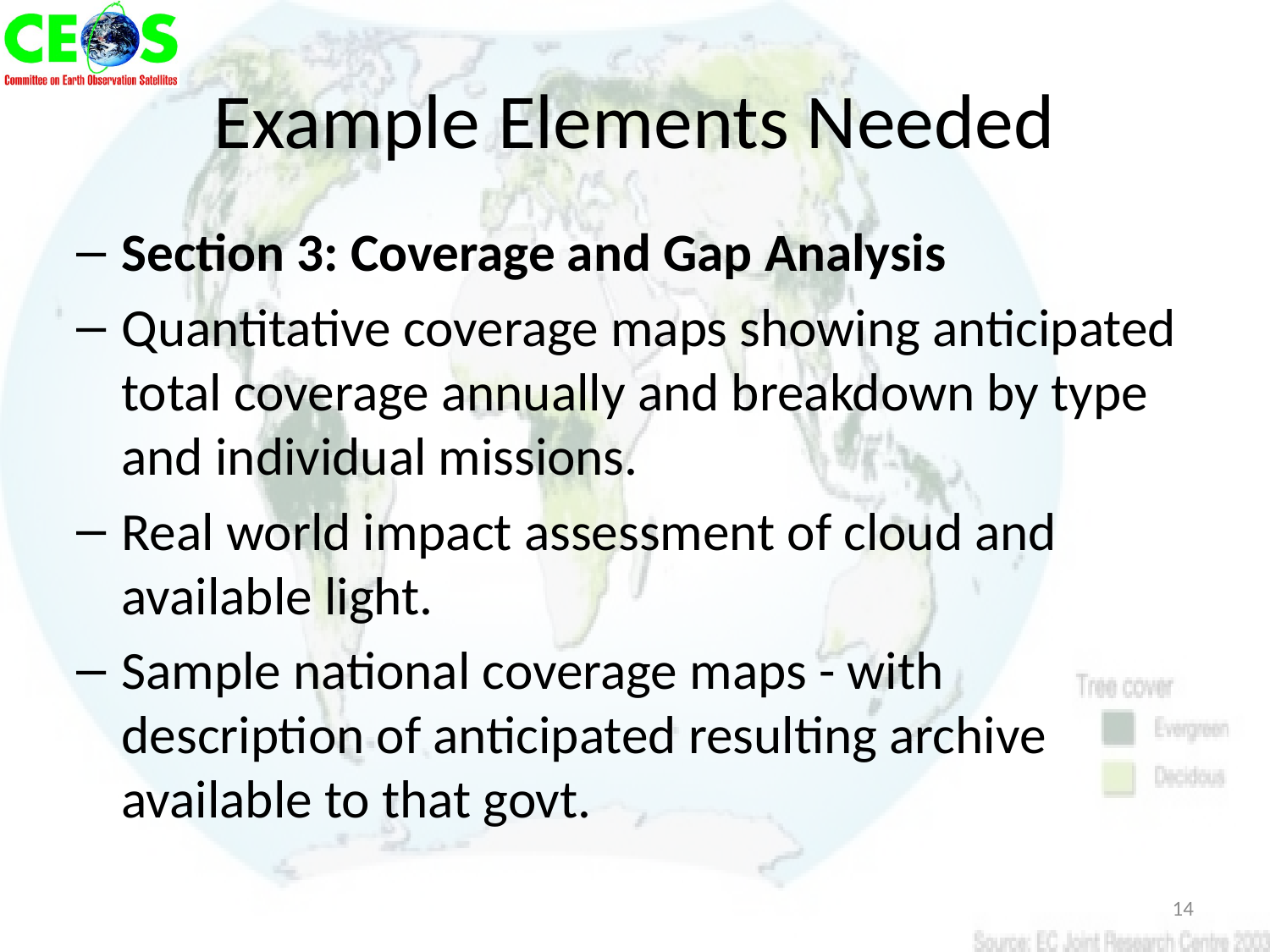

# Example Elements Needed
Section 3: Coverage and Gap Analysis
Quantitative coverage maps showing anticipated total coverage annually and breakdown by type and individual missions.
Real world impact assessment of cloud and available light.
Sample national coverage maps - with description of anticipated resulting archive available to that govt.
14